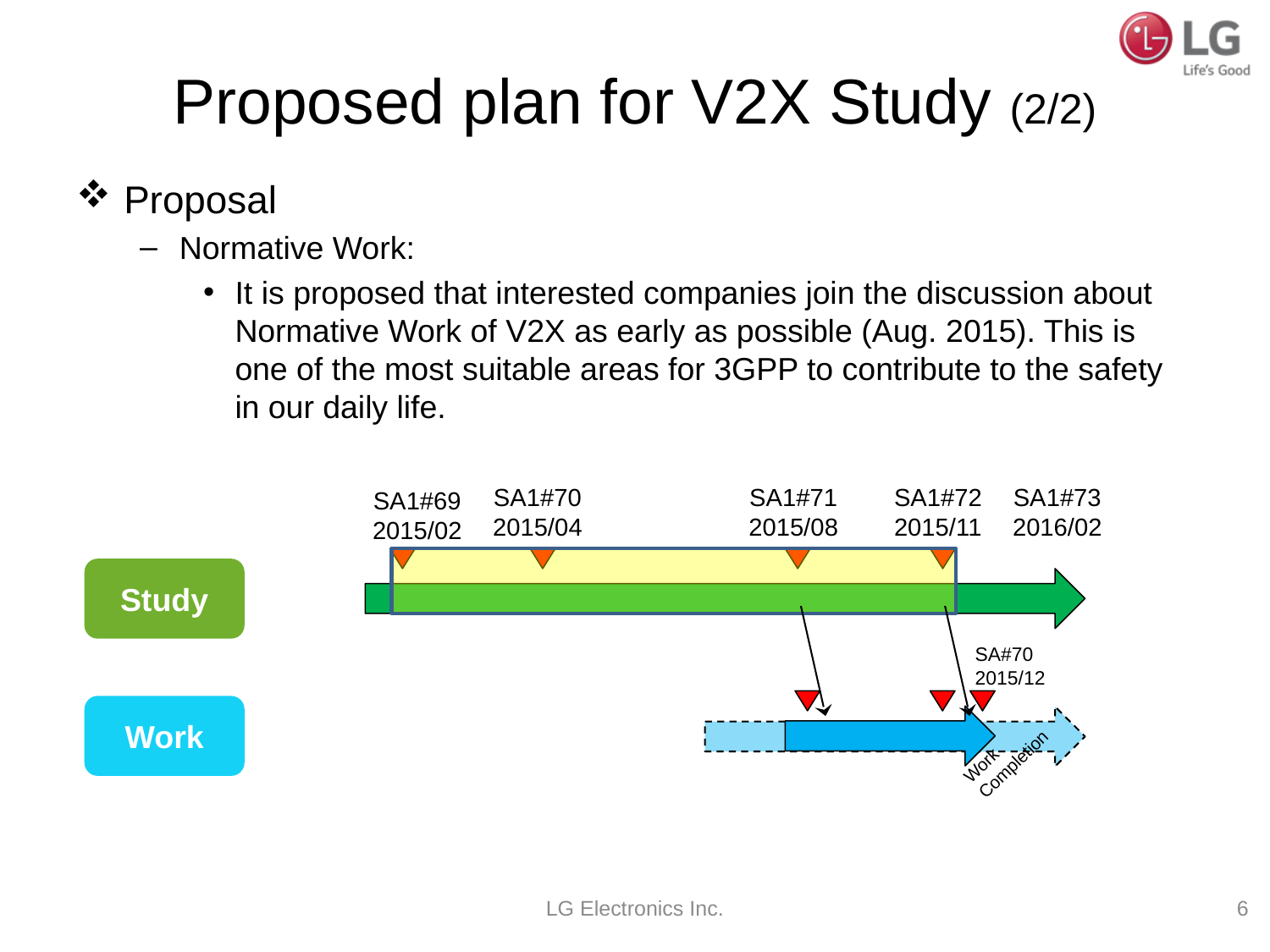

# Proposed plan for V2X Study (2/2)
Proposal
Normative Work:
It is proposed that interested companies join the discussion about Normative Work of V2X as early as possible (Aug. 2015). This is one of the most suitable areas for 3GPP to contribute to the safety in our daily life.

SA1#70
2015/04
SA1#71
2015/08
SA1#72
2015/11
SA1#69
2015/02

Study

SA1#73
2016/02
SA#70
2015/12

Work

Work
Completion
LG Electronics Inc.
6